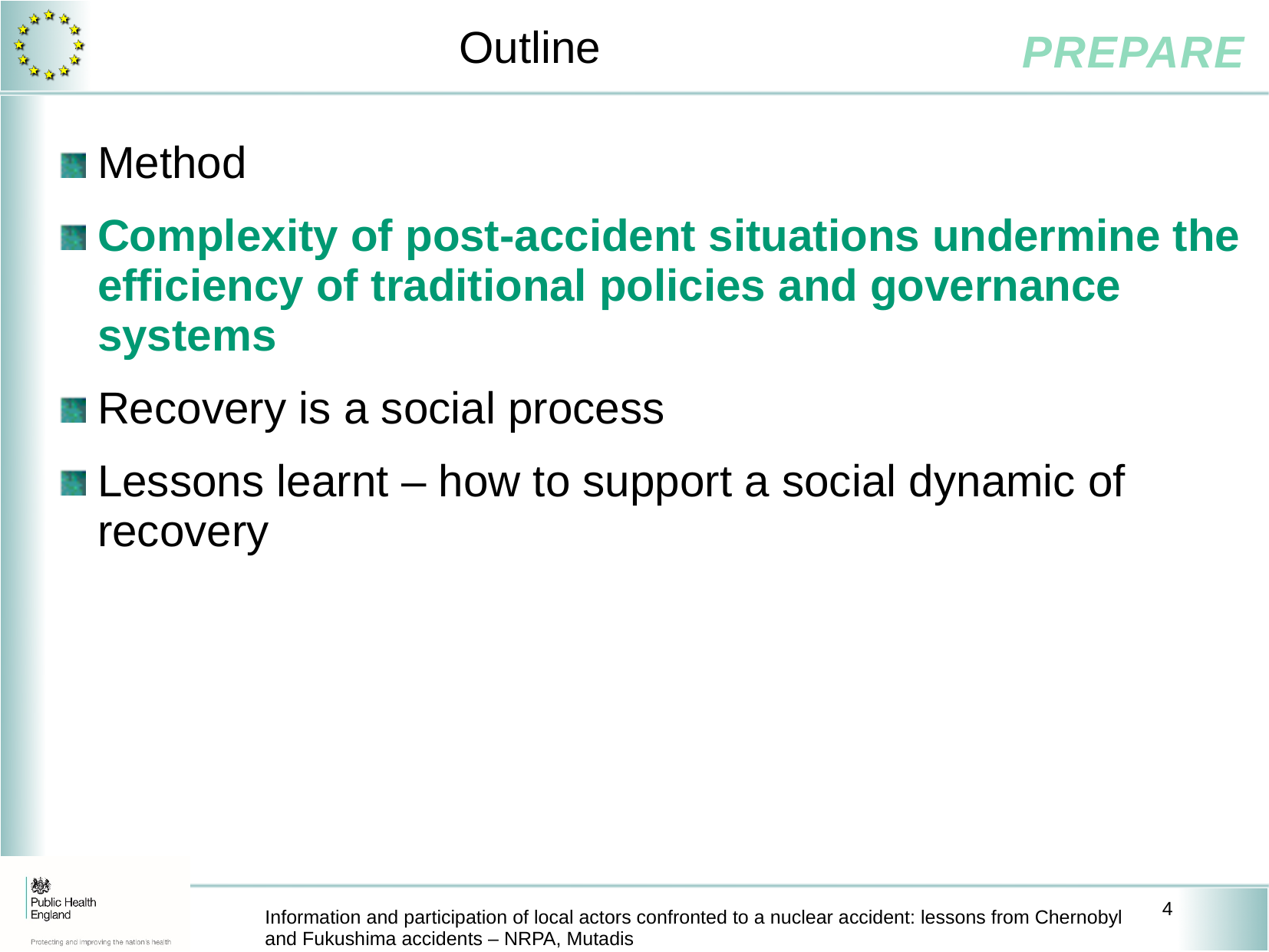

# Outline
Method
Complexity of post-accident situations undermine the efficiency of traditional policies and governance systems
Recovery is a social process
Lessons learnt – how to support a social dynamic of recovery